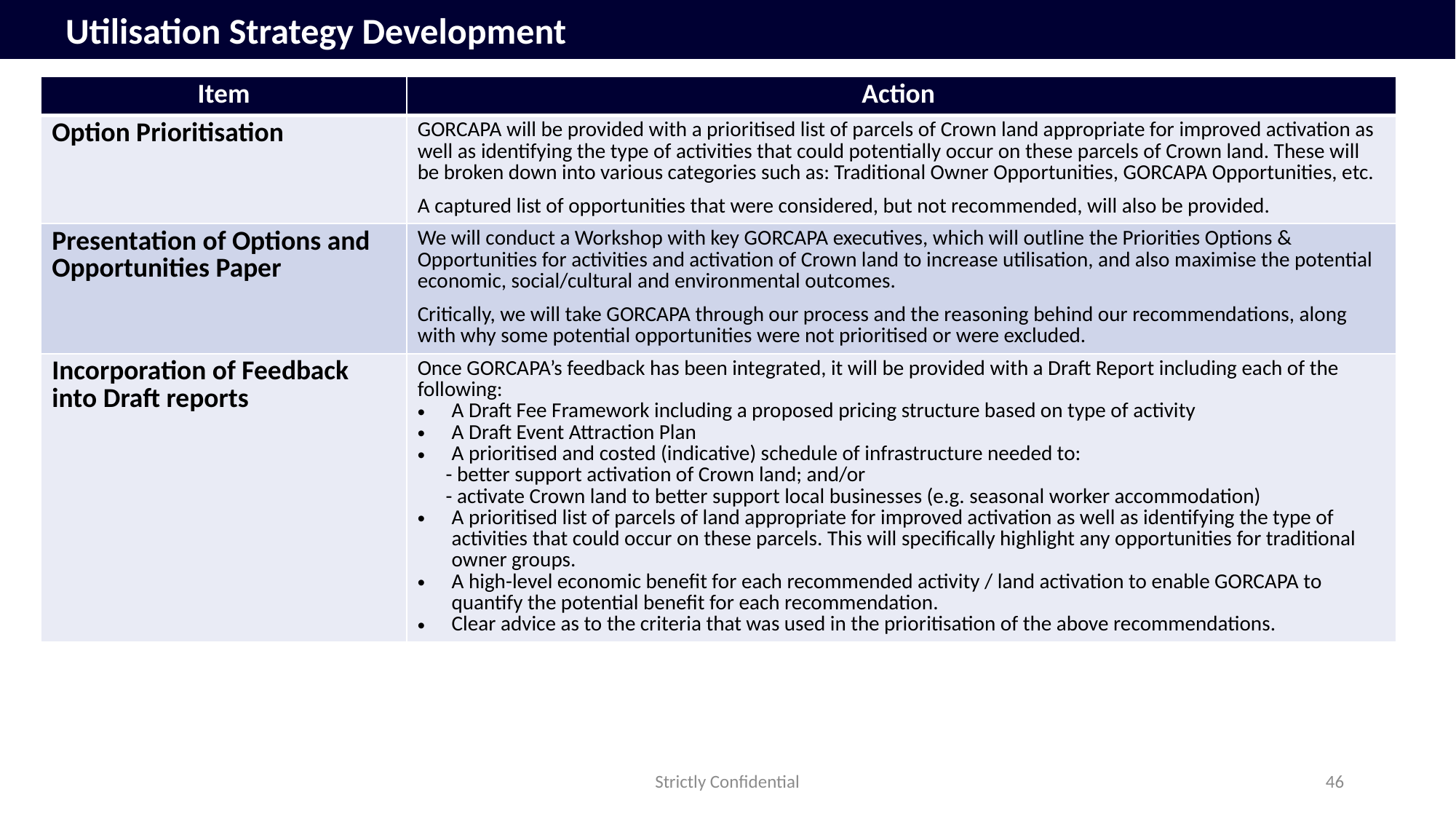

Utilisation Strategy Development
| Item | Action |
| --- | --- |
| Option Prioritisation | GORCAPA will be provided with a prioritised list of parcels of Crown land appropriate for improved activation as well as identifying the type of activities that could potentially occur on these parcels of Crown land. These will be broken down into various categories such as: Traditional Owner Opportunities, GORCAPA Opportunities, etc. A captured list of opportunities that were considered, but not recommended, will also be provided. |
| Presentation of Options and Opportunities Paper | We will conduct a Workshop with key GORCAPA executives, which will outline the Priorities Options & Opportunities for activities and activation of Crown land to increase utilisation, and also maximise the potential economic, social/cultural and environmental outcomes. Critically, we will take GORCAPA through our process and the reasoning behind our recommendations, along with why some potential opportunities were not prioritised or were excluded. |
| Incorporation of Feedback into Draft reports | Once GORCAPA’s feedback has been integrated, it will be provided with a Draft Report including each of the following: A Draft Fee Framework including a proposed pricing structure based on type of activity  A Draft Event Attraction Plan A prioritised and costed (indicative) schedule of infrastructure needed to:       - better support activation of Crown land; and/or       - activate Crown land to better support local businesses (e.g. seasonal worker accommodation) A prioritised list of parcels of land appropriate for improved activation as well as identifying the type of activities that could occur on these parcels. This will specifically highlight any opportunities for traditional owner groups. A high-level economic benefit for each recommended activity / land activation to enable GORCAPA to quantify the potential benefit for each recommendation. Clear advice as to the criteria that was used in the prioritisation of the above recommendations. |
Strictly Confidential
46